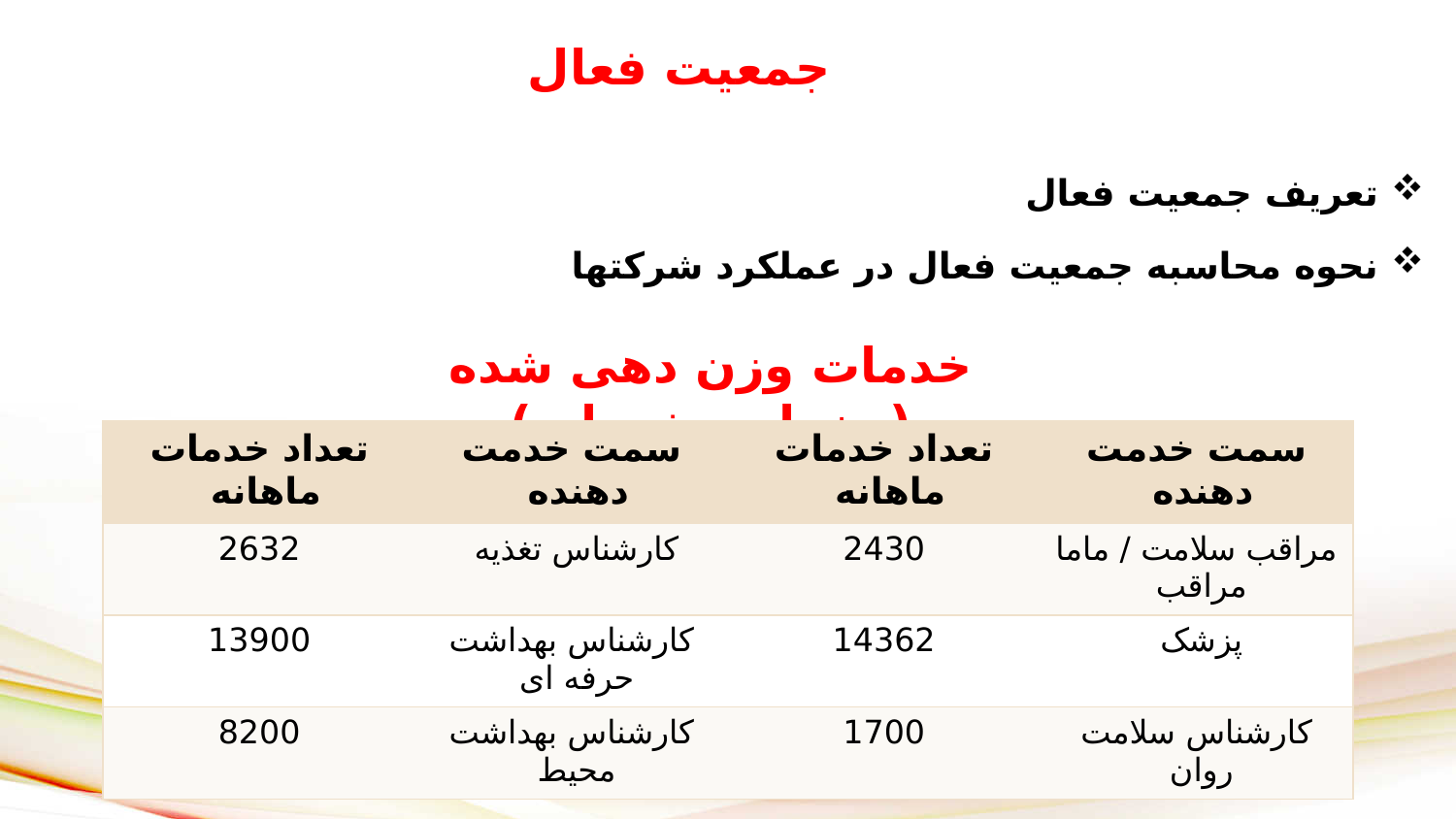

جمعیت فعال
تعریف جمعیت فعال
نحوه محاسبه جمعیت فعال در عملکرد شرکتها

خدمات وزن دهی شده ( ضرایب خدمات)
| تعداد خدمات ماهانه | سمت خدمت دهنده | تعداد خدمات ماهانه | سمت خدمت دهنده |
| --- | --- | --- | --- |
| 2632 | کارشناس تغذیه | 2430 | مراقب سلامت / ماما مراقب |
| 13900 | کارشناس بهداشت حرفه ای | 14362 | پزشک |
| 8200 | کارشناس بهداشت محیط | 1700 | کارشناس سلامت روان |